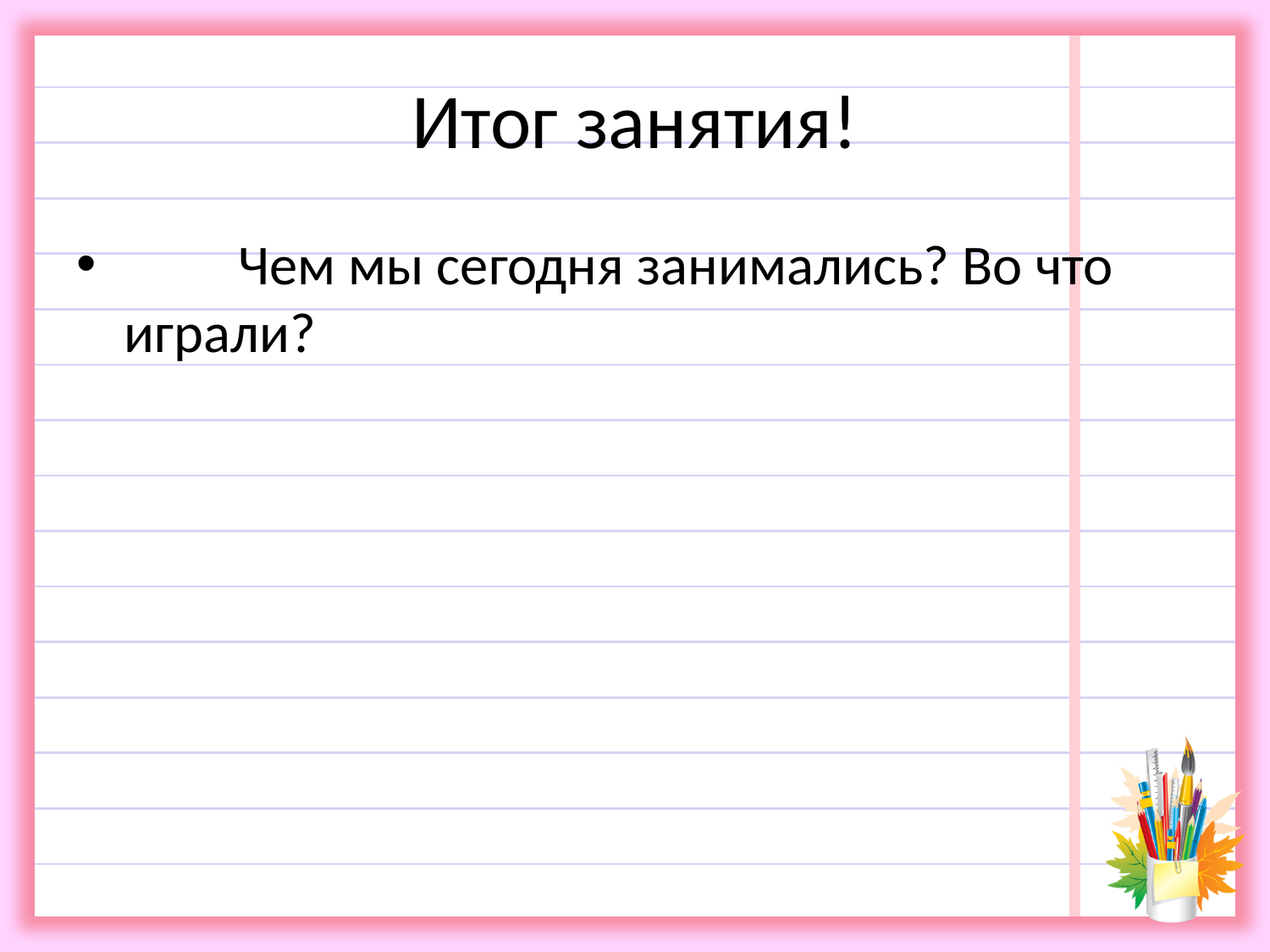

# Итог занятия!
         Чем мы сегодня занимались? Во что играли?